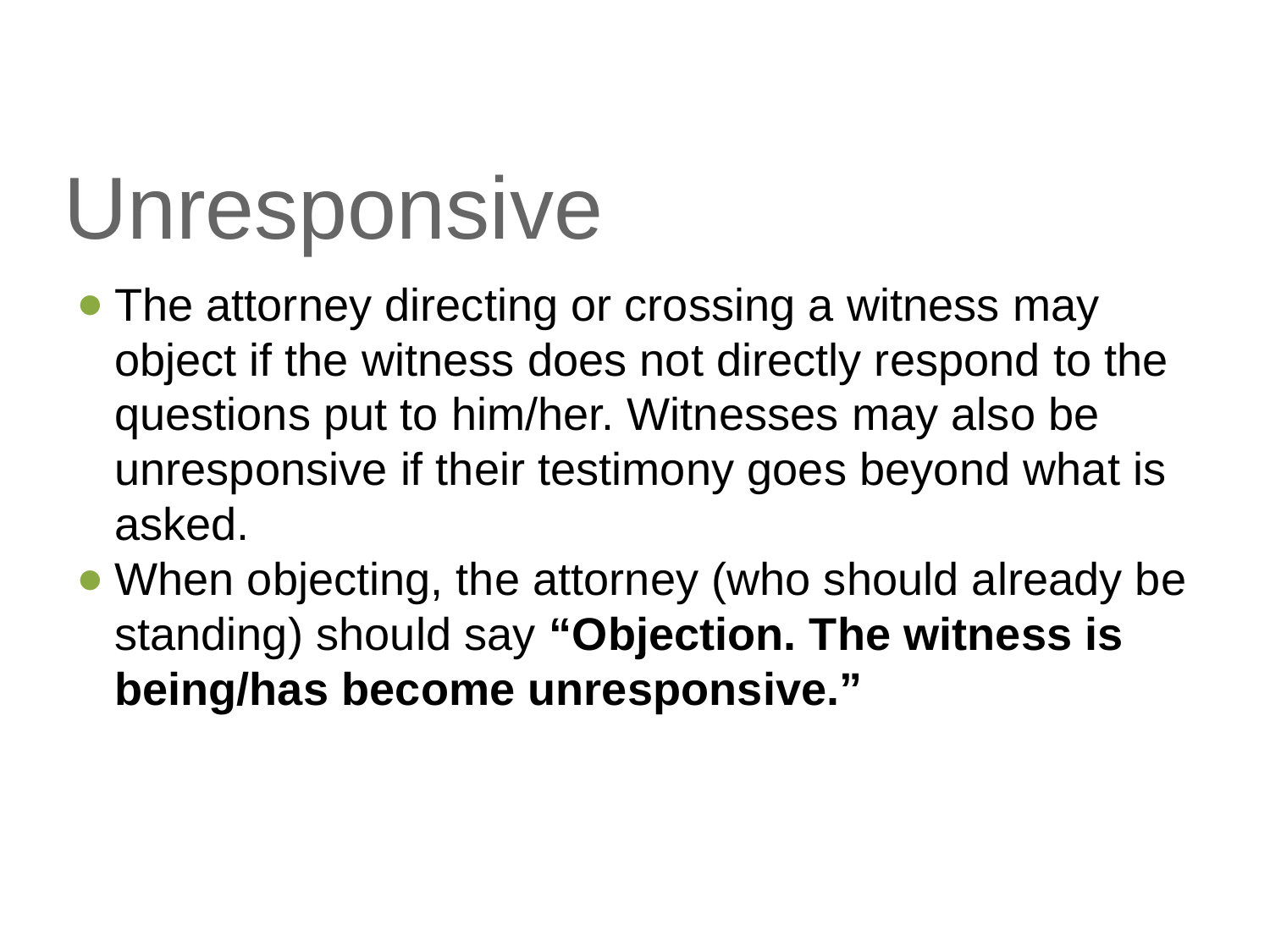

# Unresponsive
The attorney directing or crossing a witness may object if the witness does not directly respond to the questions put to him/her. Witnesses may also be unresponsive if their testimony goes beyond what is asked.
When objecting, the attorney (who should already be standing) should say “Objection. The witness is being/has become unresponsive.”